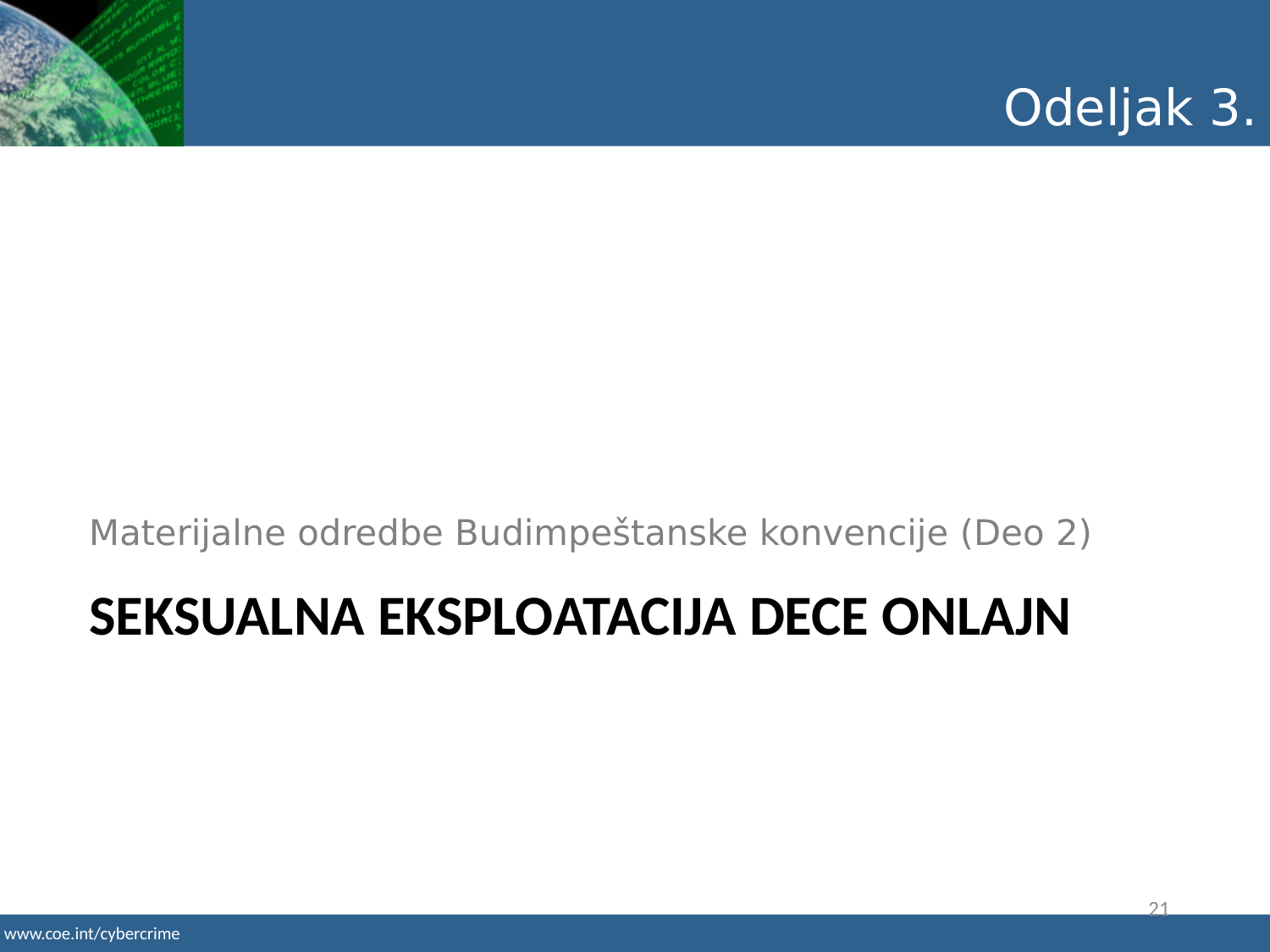

Odeljak 3.

Materijalne odredbe Budimpeštanske konvencije (Deo 2)

# SEKSUALNA EKSPLOATACIJA DECE ONLAJN
21